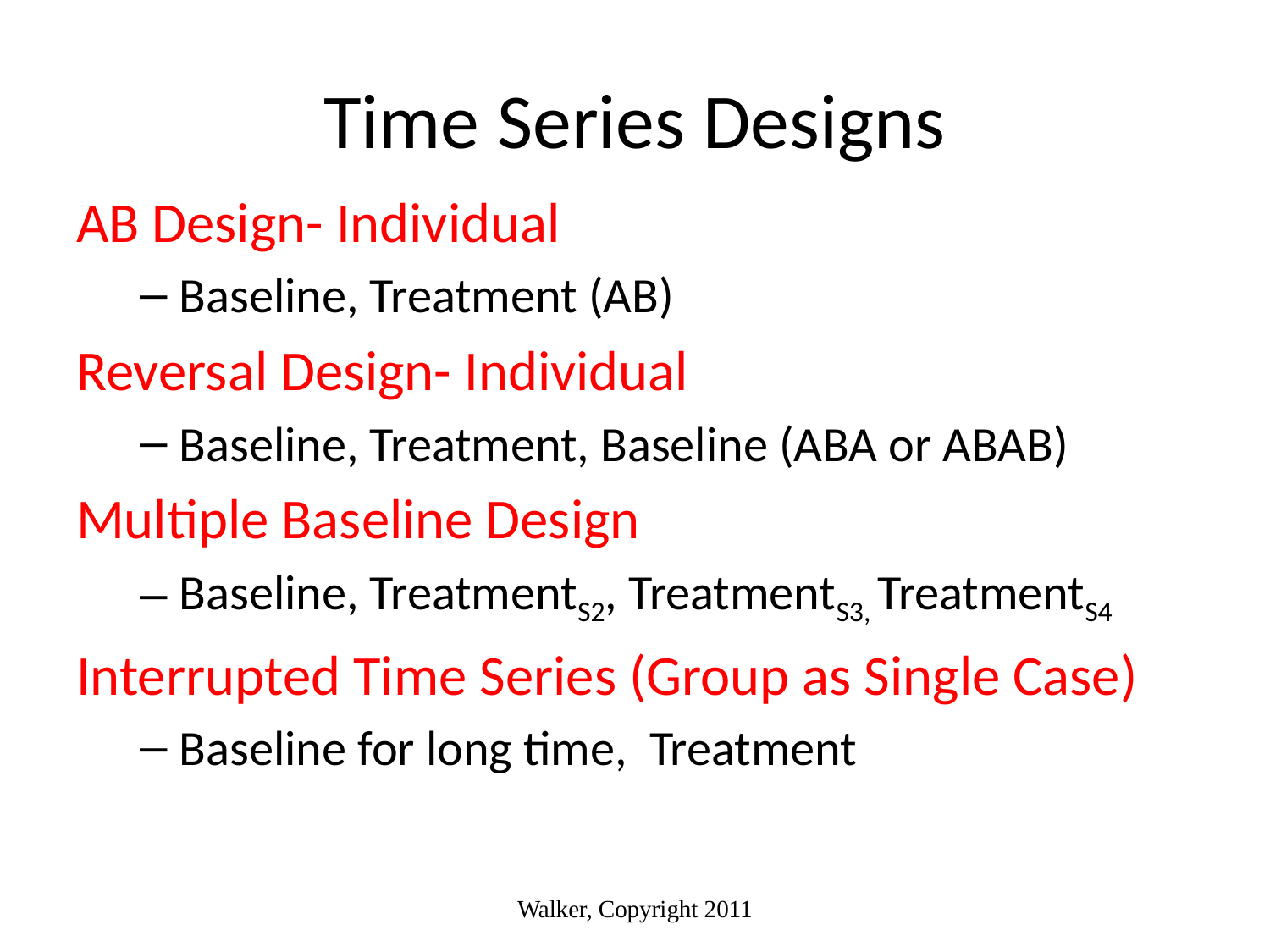

# Time Series Designs
AB Design- Individual
Baseline, Treatment (AB)
Reversal Design- Individual
Baseline, Treatment, Baseline (ABA or ABAB)
Multiple Baseline Design
Baseline, TreatmentS2, TreatmentS3, TreatmentS4
Interrupted Time Series (Group as Single Case)
Baseline for long time,  Treatment
Walker, Copyright 2011